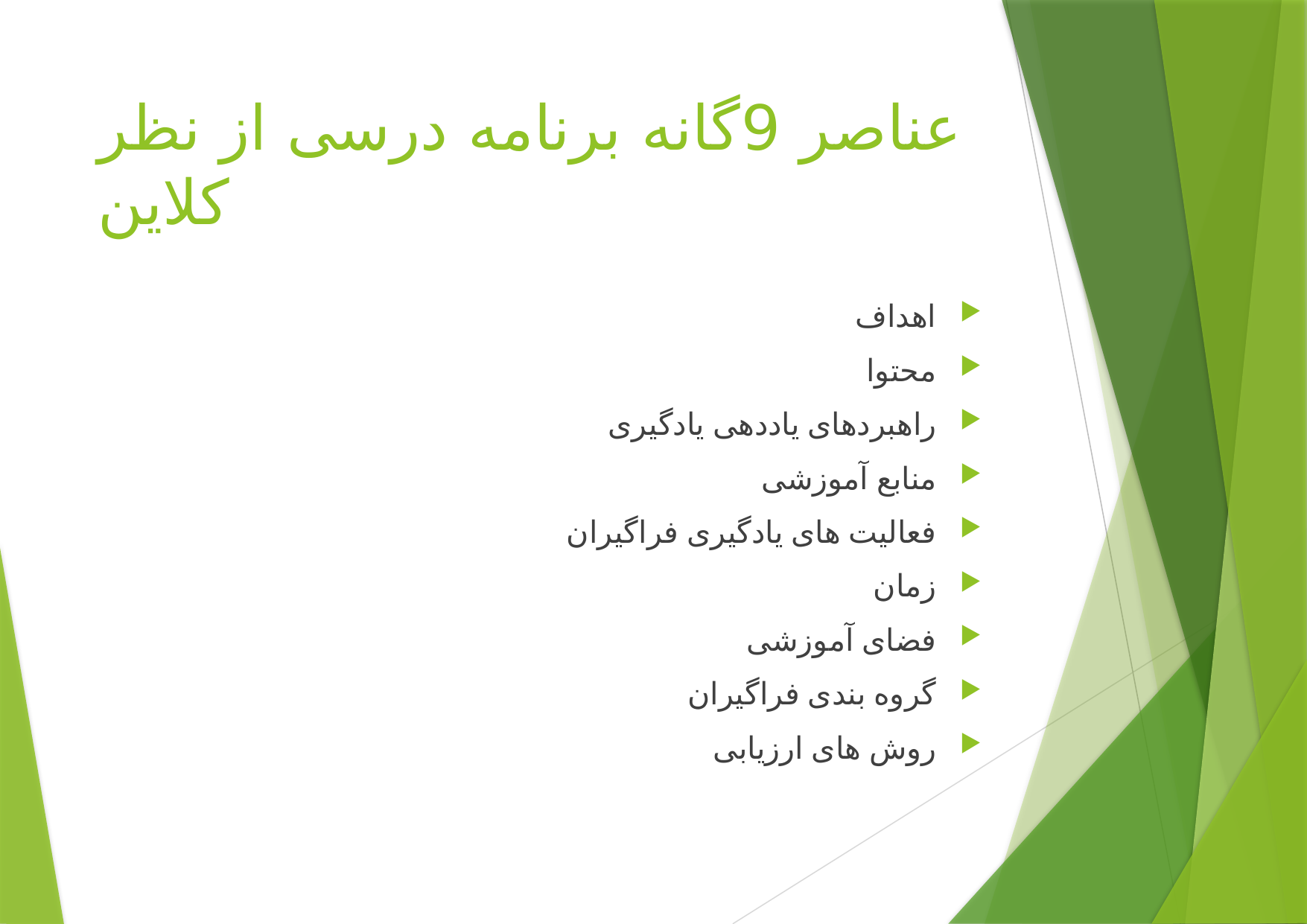

# عناصر 9گانه برنامه درسی از نظر کلاین
اهداف
محتوا
راهبردهای یاددهی یادگیری
منابع آموزشی
فعالیت های یادگیری فراگیران
زمان
فضای آموزشی
گروه بندی فراگیران
روش های ارزیابی